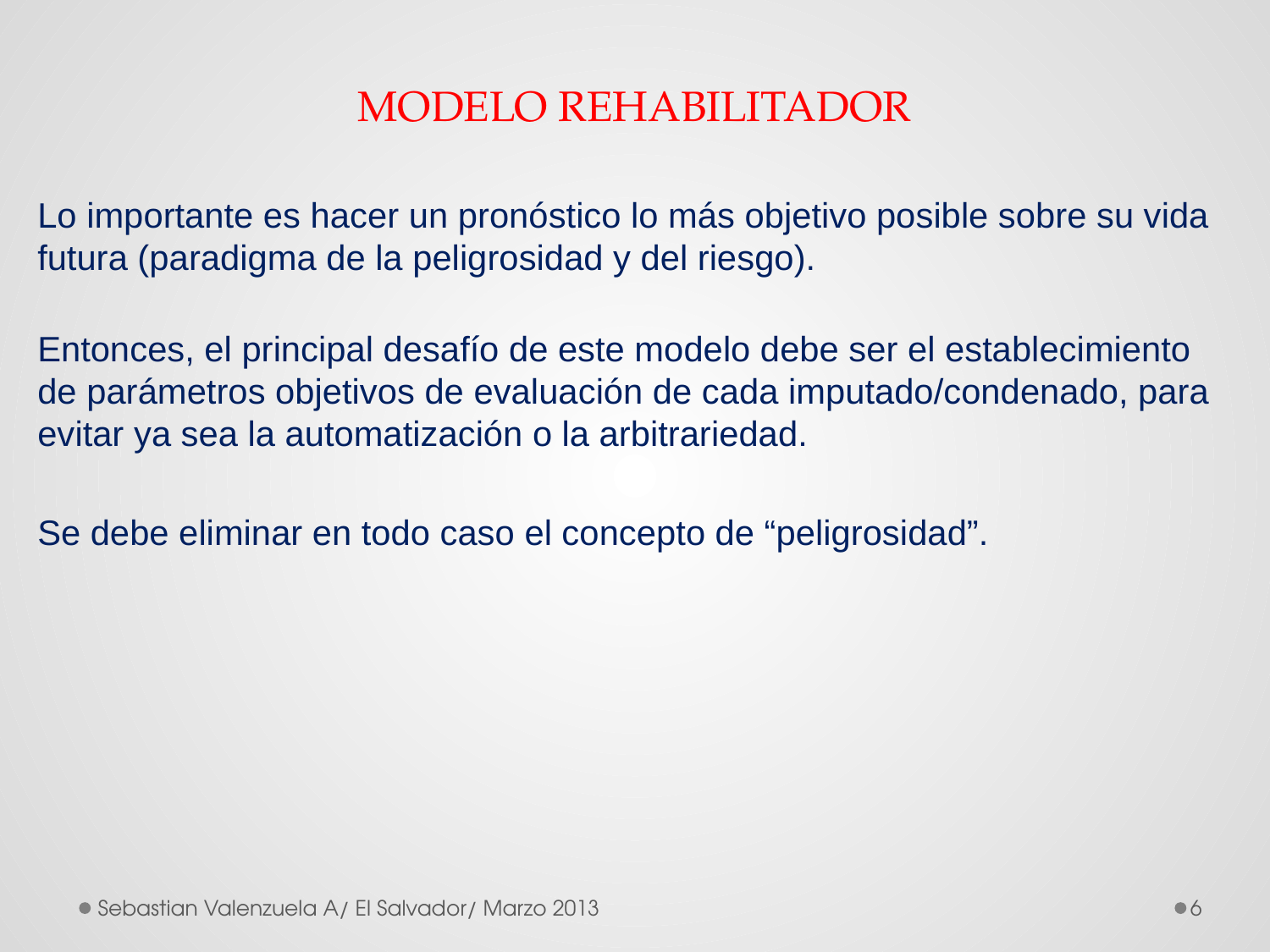

# MODELO REHABILITADOR
Lo importante es hacer un pronóstico lo más objetivo posible sobre su vida futura (paradigma de la peligrosidad y del riesgo).
Entonces, el principal desafío de este modelo debe ser el establecimiento de parámetros objetivos de evaluación de cada imputado/condenado, para evitar ya sea la automatización o la arbitrariedad.

Se debe eliminar en todo caso el concepto de “peligrosidad”.
Sebastian Valenzuela A/ El Salvador/ Marzo 2013
6